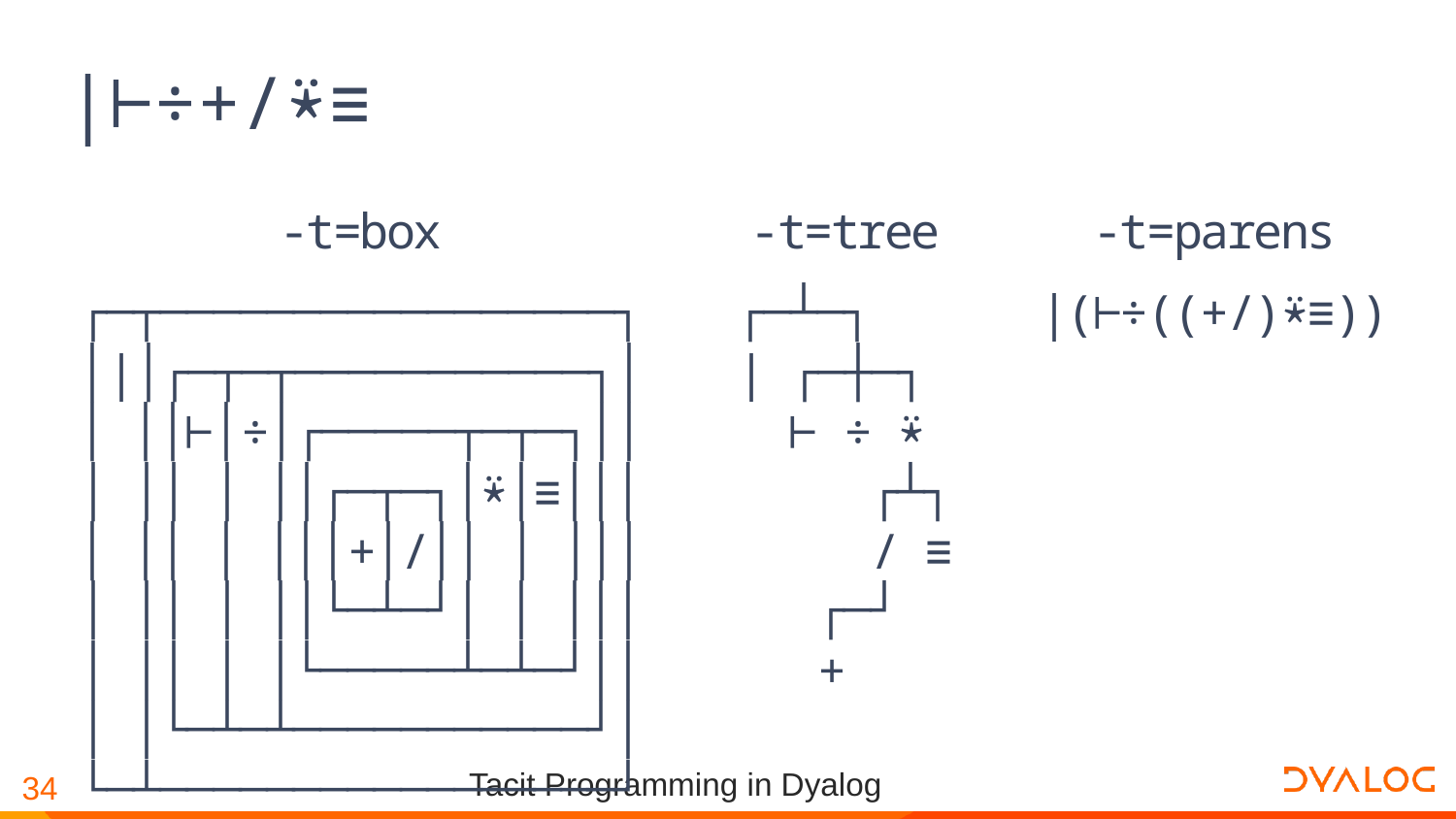

# ]box on –t=…	|⊢÷+/⍣≡
| -t=box | -t=tree | -t=parens |
| --- | --- | --- |
| ┌─┬─────────────────┐ │|│┌─┬─┬───────────┐│ │ ││⊢│÷│┌─────┬─┬─┐││ │ ││ │ ││┌─┬─┐│⍣│≡│││ │ ││ │ │││+│/││ │ │││ │ ││ │ ││└─┴─┘│ │ │││ │ ││ │ │└─────┴─┴─┘││ │ │└─┴─┴───────────┘│ └─┴─────────────────┘ | ┌─┴─┐ . | ┌─┼─┐ . ⊢ ÷ ⍣ . ┌┴┐. / ≡. ┌─┘ . + . | |(⊢÷((+/)⍣≡)) |